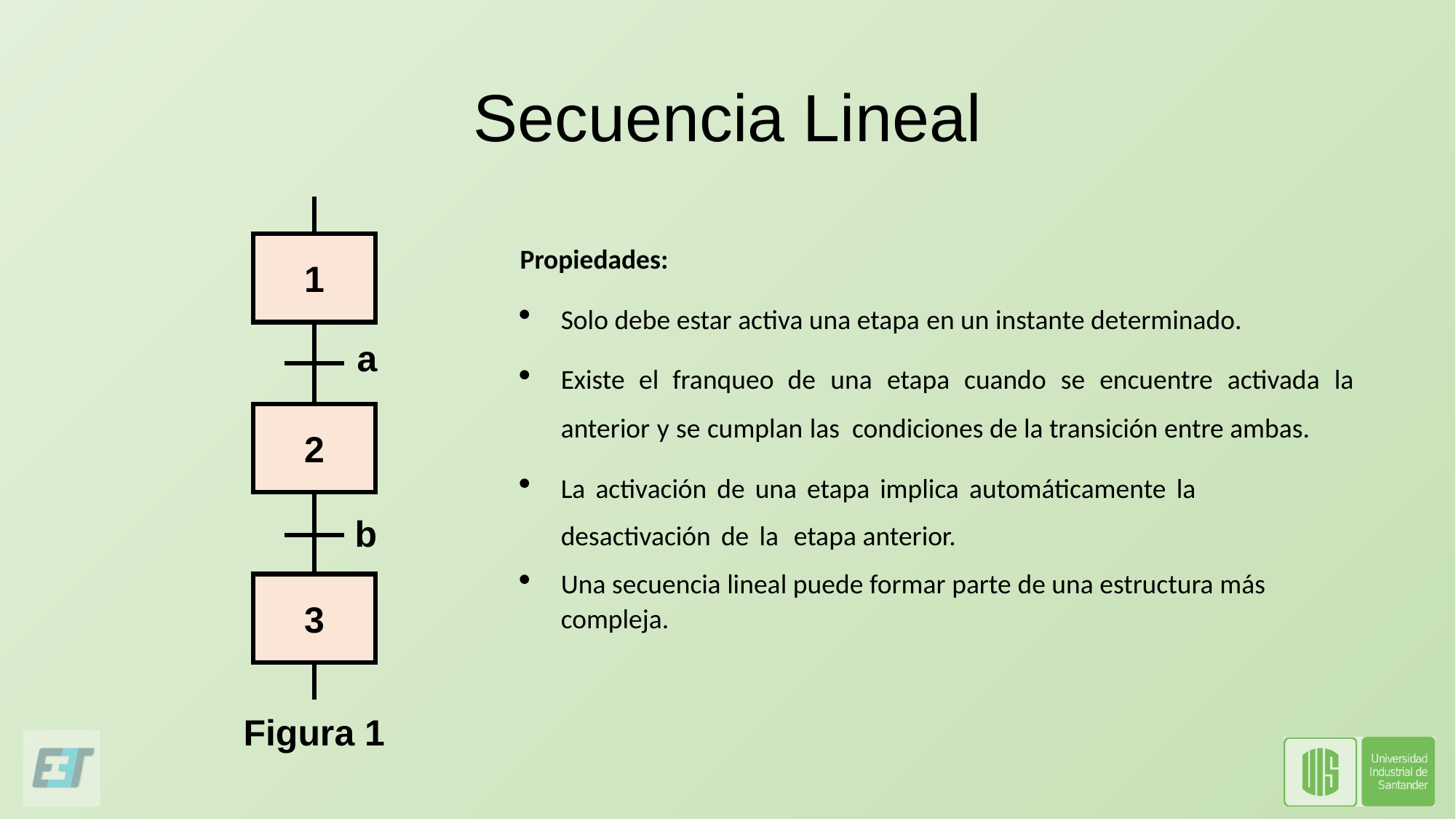

# Secuencia Lineal
1
a
2
b
3
Figura 1
Propiedades:
Solo debe estar activa una etapa en un instante determinado.
Existe el franqueo de una etapa cuando se encuentre activada la anterior y se cumplan las  condiciones de la transición entre ambas.
La activación de una etapa implica automáticamente la desactivación de la    etapa anterior.
Una secuencia lineal puede formar parte de una estructura más compleja.